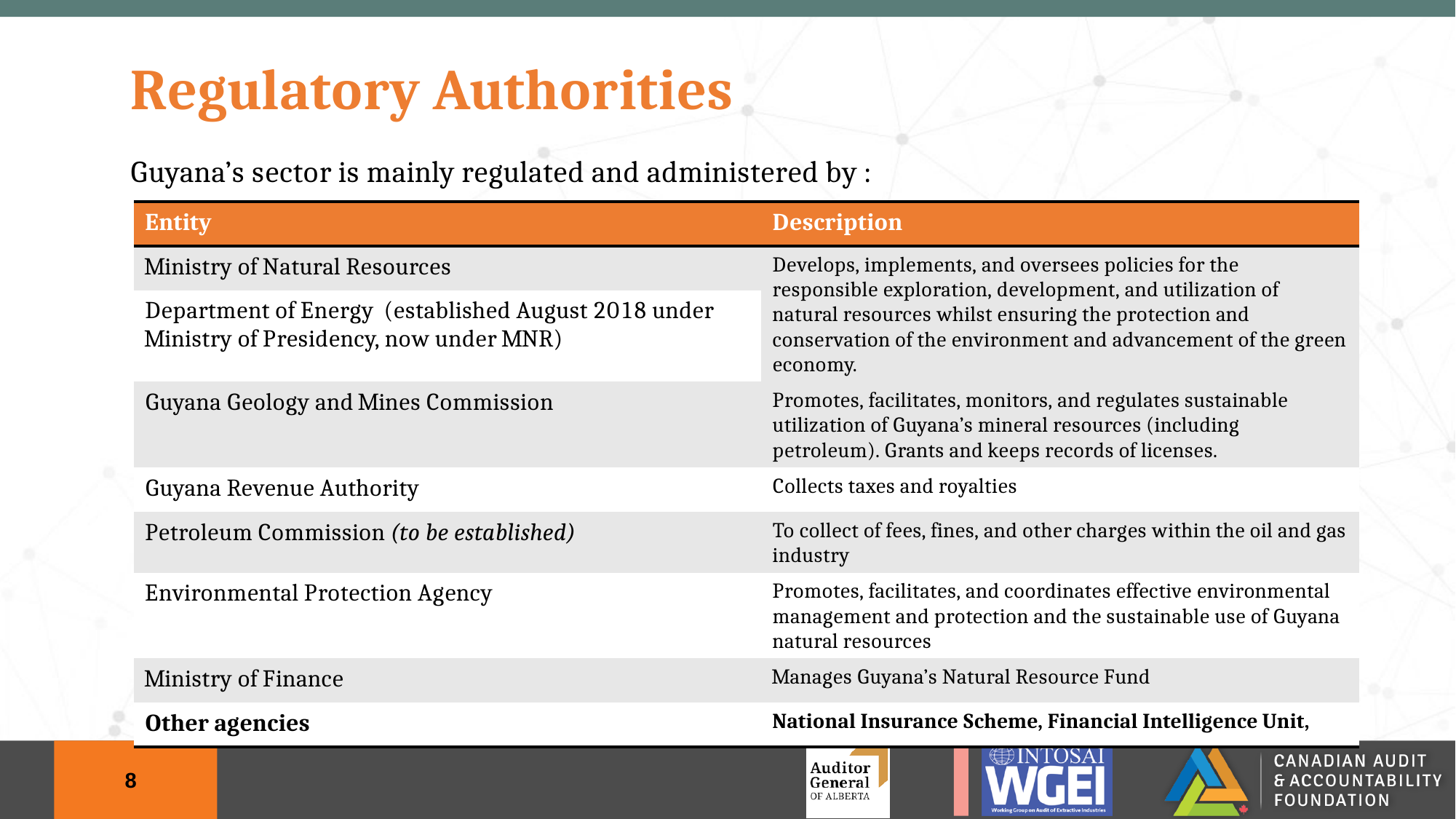

# Regulatory Authorities
Guyana’s sector is mainly regulated and administered by :

| Entity | Description |
| --- | --- |
| Ministry of Natural Resources | Develops, implements, and oversees policies for the responsible exploration, development, and utilization of natural resources whilst ensuring the protection and conservation of the environment and advancement of the green economy. |
| Department of Energy (established August 2018 under Ministry of Presidency, now under MNR) |  |
| Guyana Geology and Mines Commission | Promotes, facilitates, monitors, and regulates sustainable utilization of Guyana’s mineral resources (including petroleum). Grants and keeps records of licenses. |
| Guyana Revenue Authority | Collects taxes and royalties |
| Petroleum Commission (to be established) | To collect of fees, fines, and other charges within the oil and gas industry |
| Environmental Protection Agency | Promotes, facilitates, and coordinates effective environmental management and protection and the sustainable use of Guyana natural resources |
| Ministry of Finance | Manages Guyana’s Natural Resource Fund |
| Other agencies | National Insurance Scheme, Financial Intelligence Unit, |